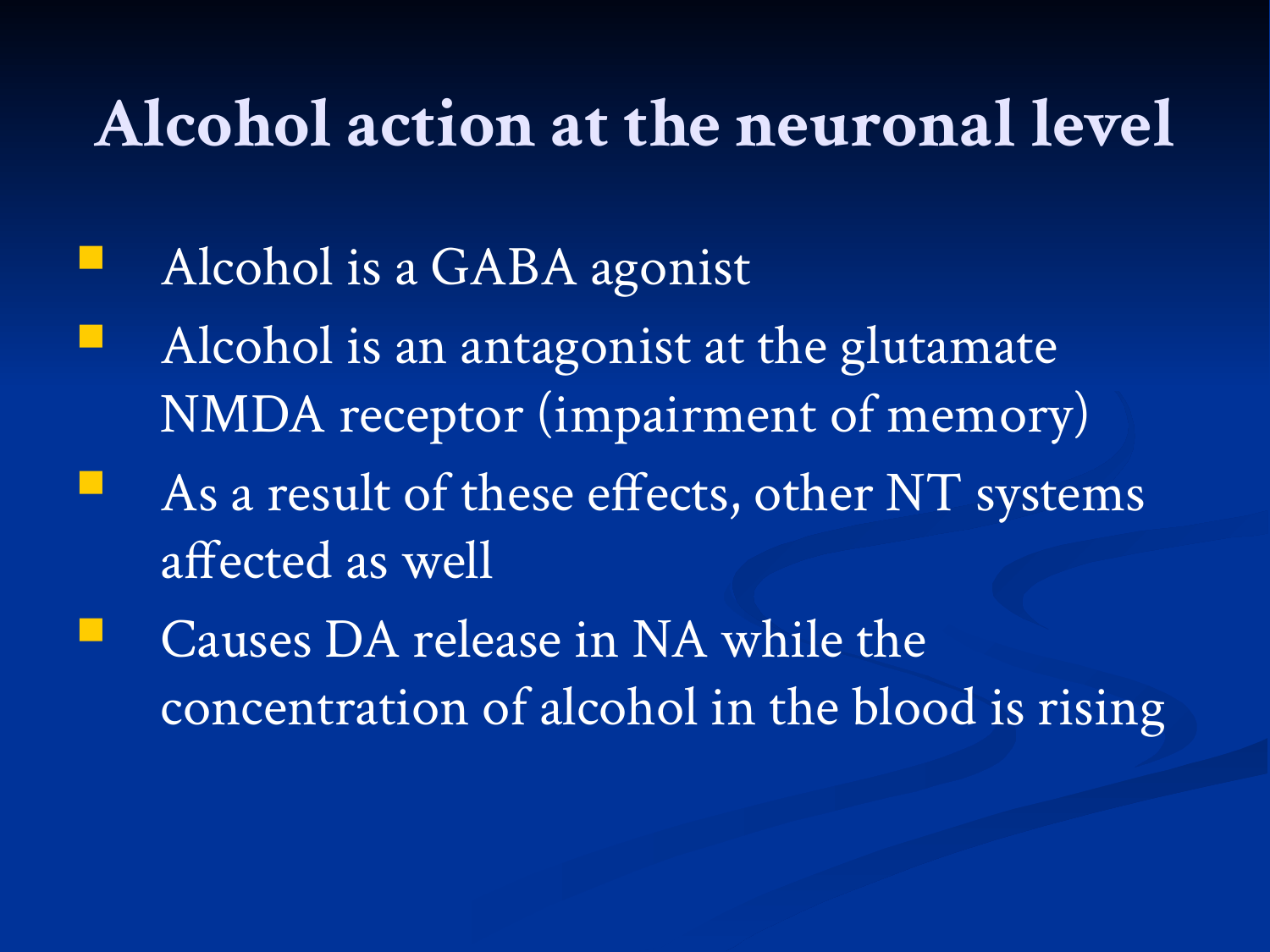

# Alcohol action at the neuronal level
Alcohol is a GABA agonist
Alcohol is an antagonist at the glutamate NMDA receptor (impairment of memory)
As a result of these effects, other NT systems affected as well
Causes DA release in NA while the concentration of alcohol in the blood is rising